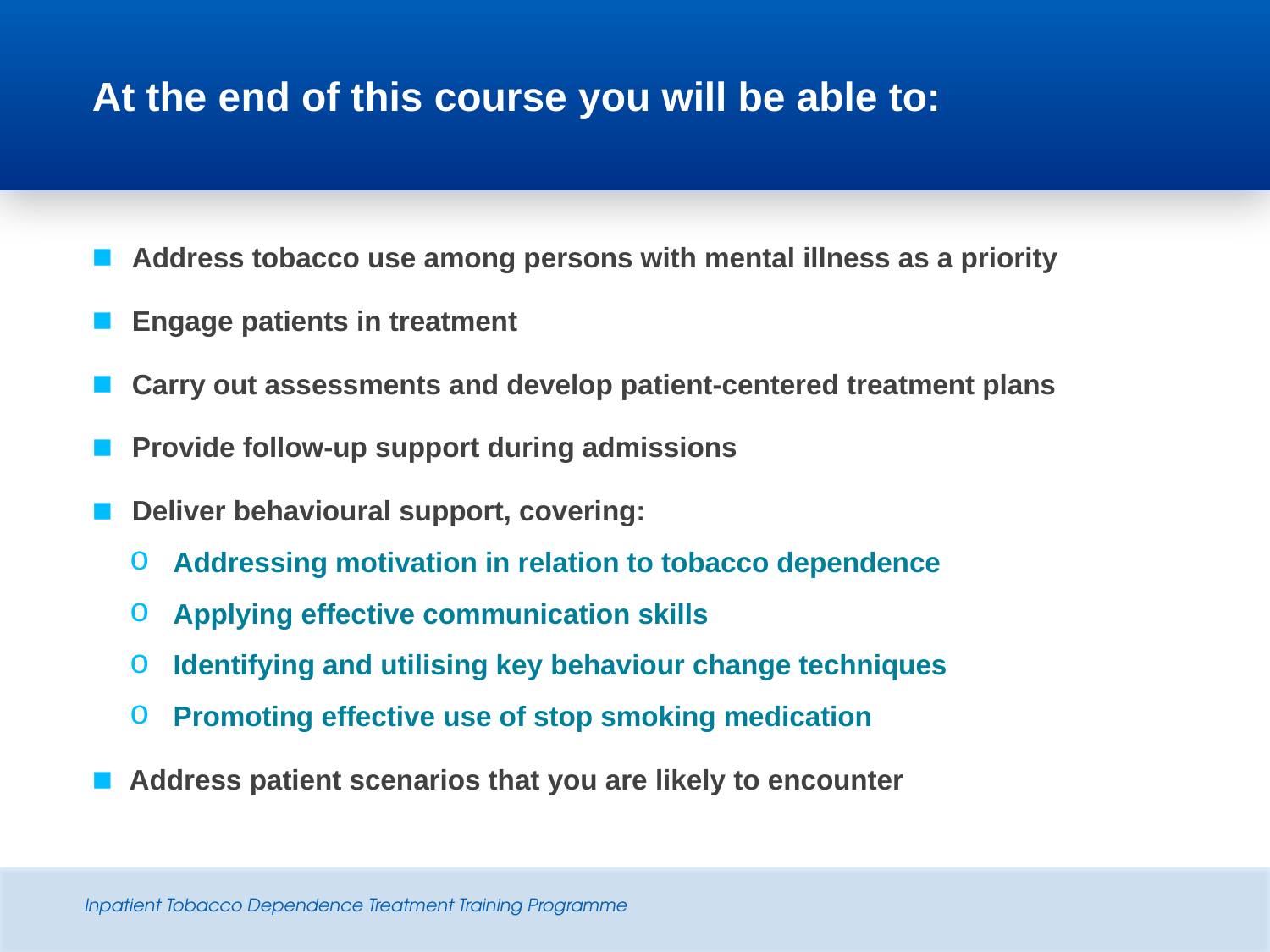

# At the end of this course you will be able to:
Address tobacco use among persons with mental illness as a priority
Engage patients in treatment
Carry out assessments and develop patient-centered treatment plans
Provide follow-up support during admissions
Deliver behavioural support, covering:
   Addressing motivation in relation to tobacco dependence
   Applying effective communication skills
   Identifying and utilising key behaviour change techniques
   Promoting effective use of stop smoking medication
Address patient scenarios that you are likely to encounter
Inpatient Tobacco Dependence Treatment Training Programme